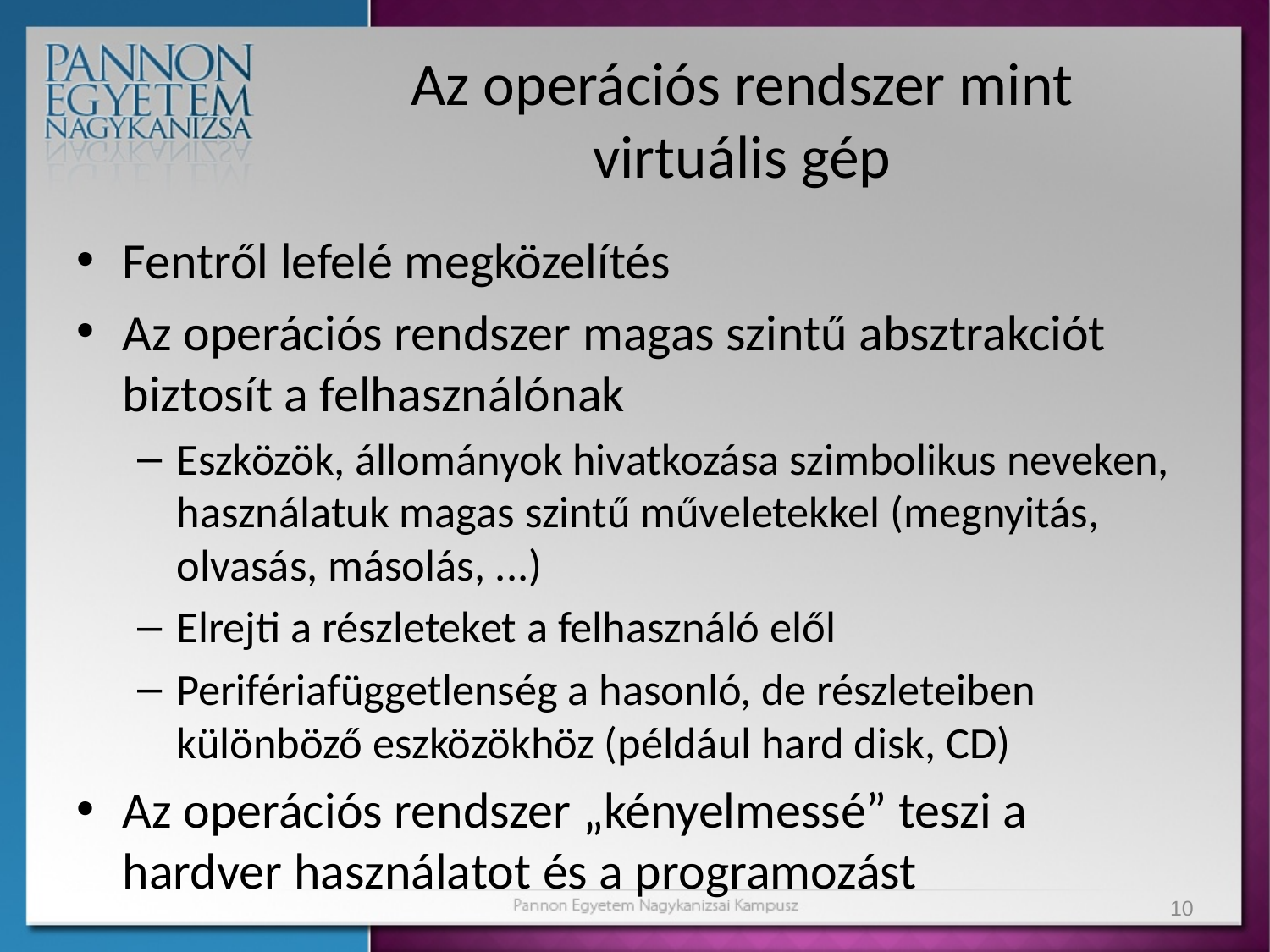

# Az operációs rendszer mint virtuális gép
Fentről lefelé megközelítés
Az operációs rendszer magas szintű absztrakciót biztosít a felhasználónak
Eszközök, állományok hivatkozása szimbolikus neveken, használatuk magas szintű műveletekkel (megnyitás, olvasás, másolás, ...)
Elrejti a részleteket a felhasználó elől
Perifériafüggetlenség a hasonló, de részleteiben különböző eszközökhöz (például hard disk, CD)
Az operációs rendszer „kényelmessé” teszi a hardver használatot és a programozást
10